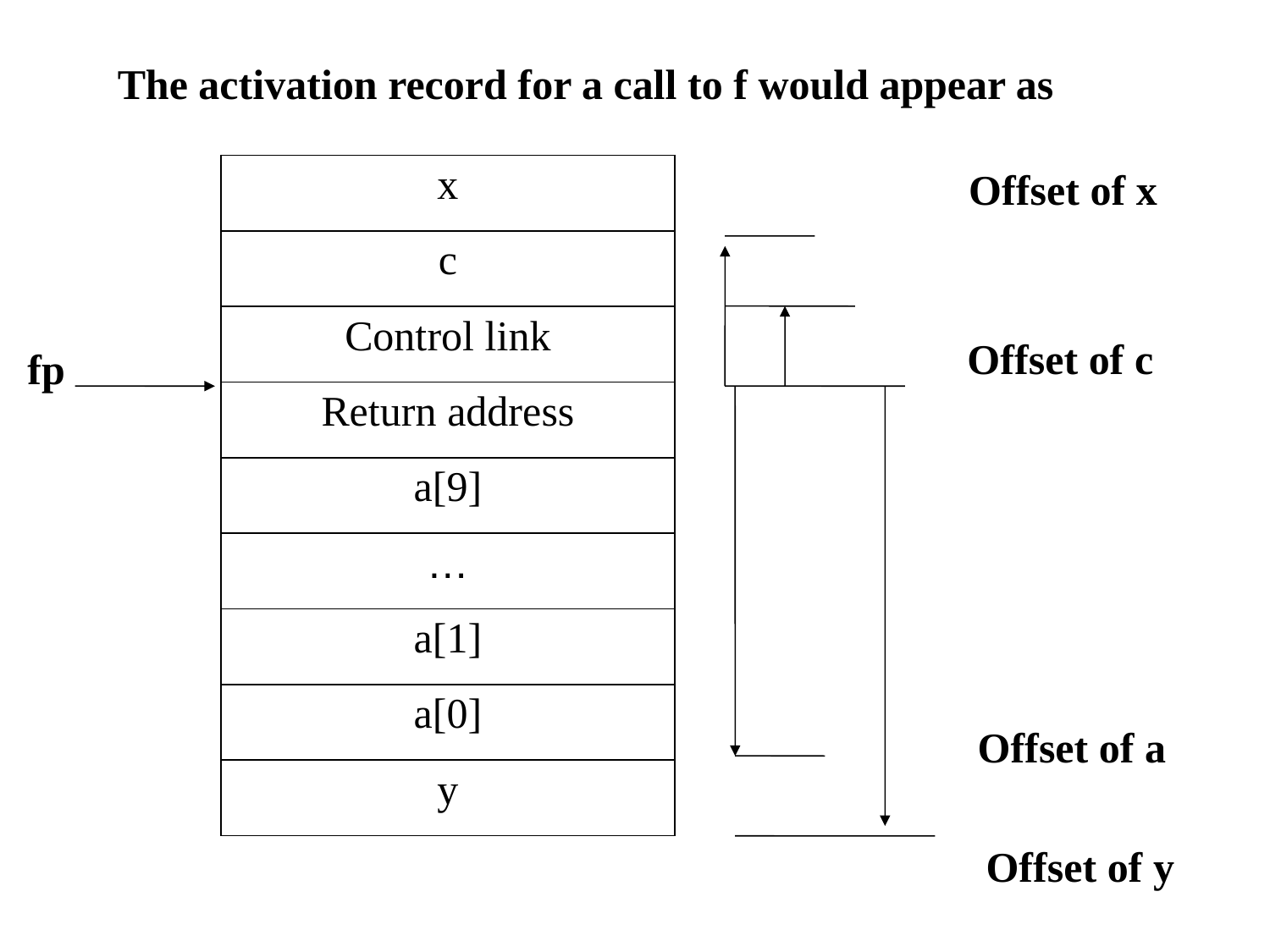

The activation record for a call to f would appear as

| x |
| --- |
| c |
| Control link |
| Return address |
| a[9] |
| … |
| a[1] |
| a[0] |
| y |
Offset of x

Offset of c
fp

Offset of a

Offset of y